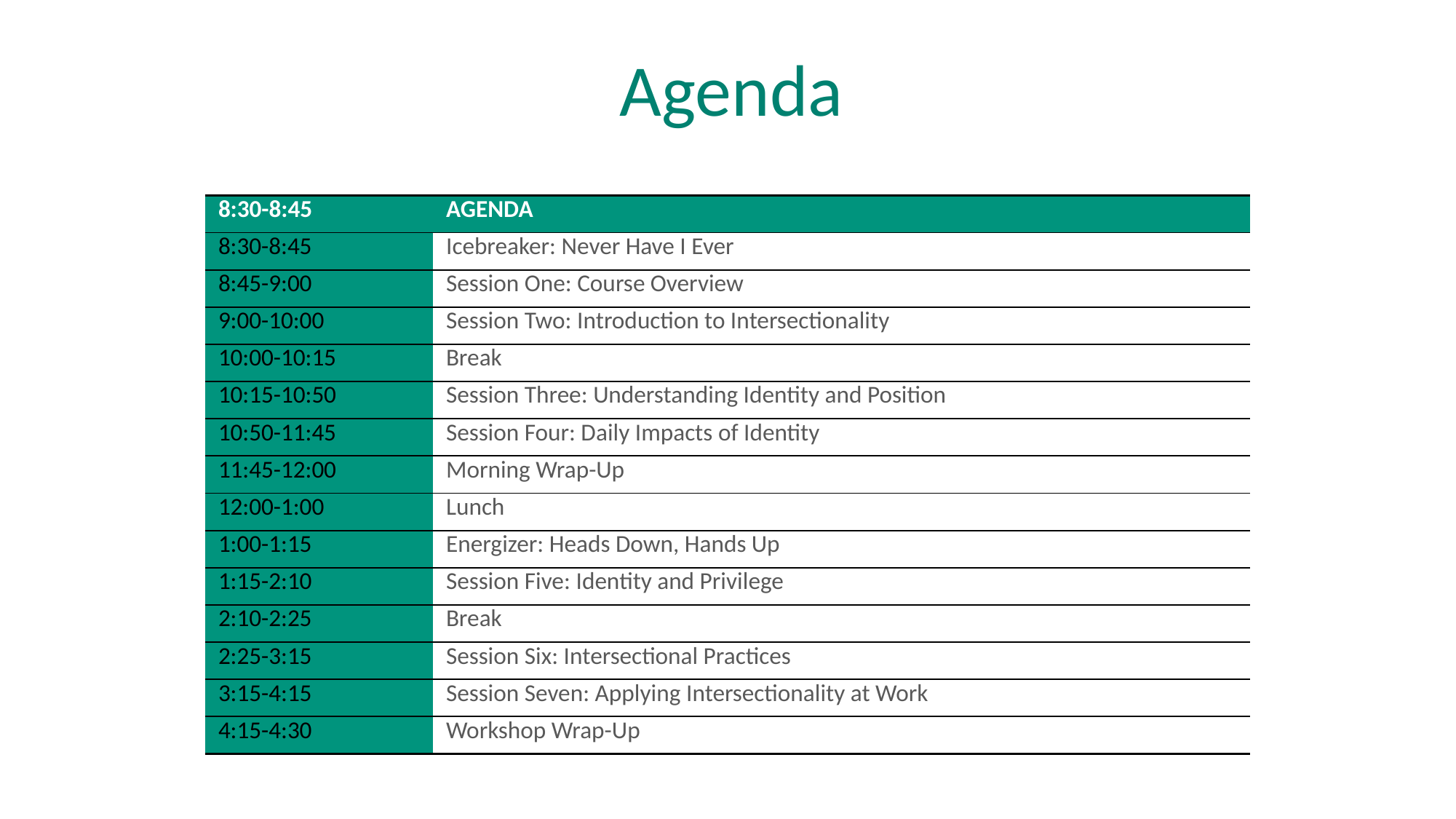

Agenda
| 8:30-8:45 | AGENDA |
| --- | --- |
| 8:30-8:45 | Icebreaker: Never Have I Ever |
| 8:45-9:00 | Session One: Course Overview |
| 9:00-10:00 | Session Two: Introduction to Intersectionality |
| 10:00-10:15 | Break |
| 10:15-10:50 | Session Three: Understanding Identity and Position |
| 10:50-11:45 | Session Four: Daily Impacts of Identity |
| 11:45-12:00 | Morning Wrap-Up |
| 12:00-1:00 | Lunch |
| 1:00-1:15 | Energizer: Heads Down, Hands Up |
| 1:15-2:10 | Session Five: Identity and Privilege |
| 2:10-2:25 | Break |
| 2:25-3:15 | Session Six: Intersectional Practices |
| 3:15-4:15 | Session Seven: Applying Intersectionality at Work |
| 4:15-4:30 | Workshop Wrap-Up |